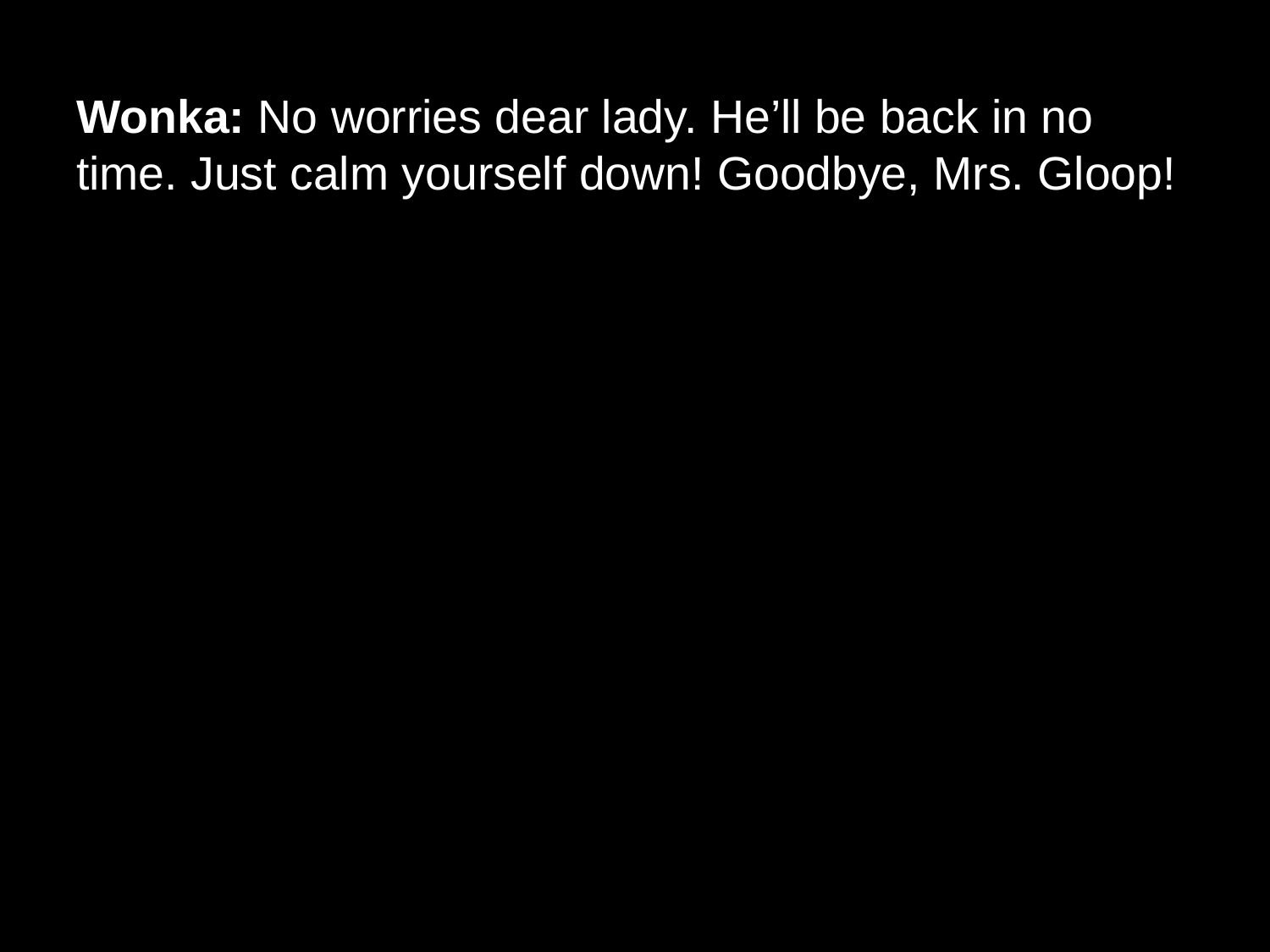

# Wonka: No worries dear lady. He’ll be back in no time. Just calm yourself down! Goodbye, Mrs. Gloop!